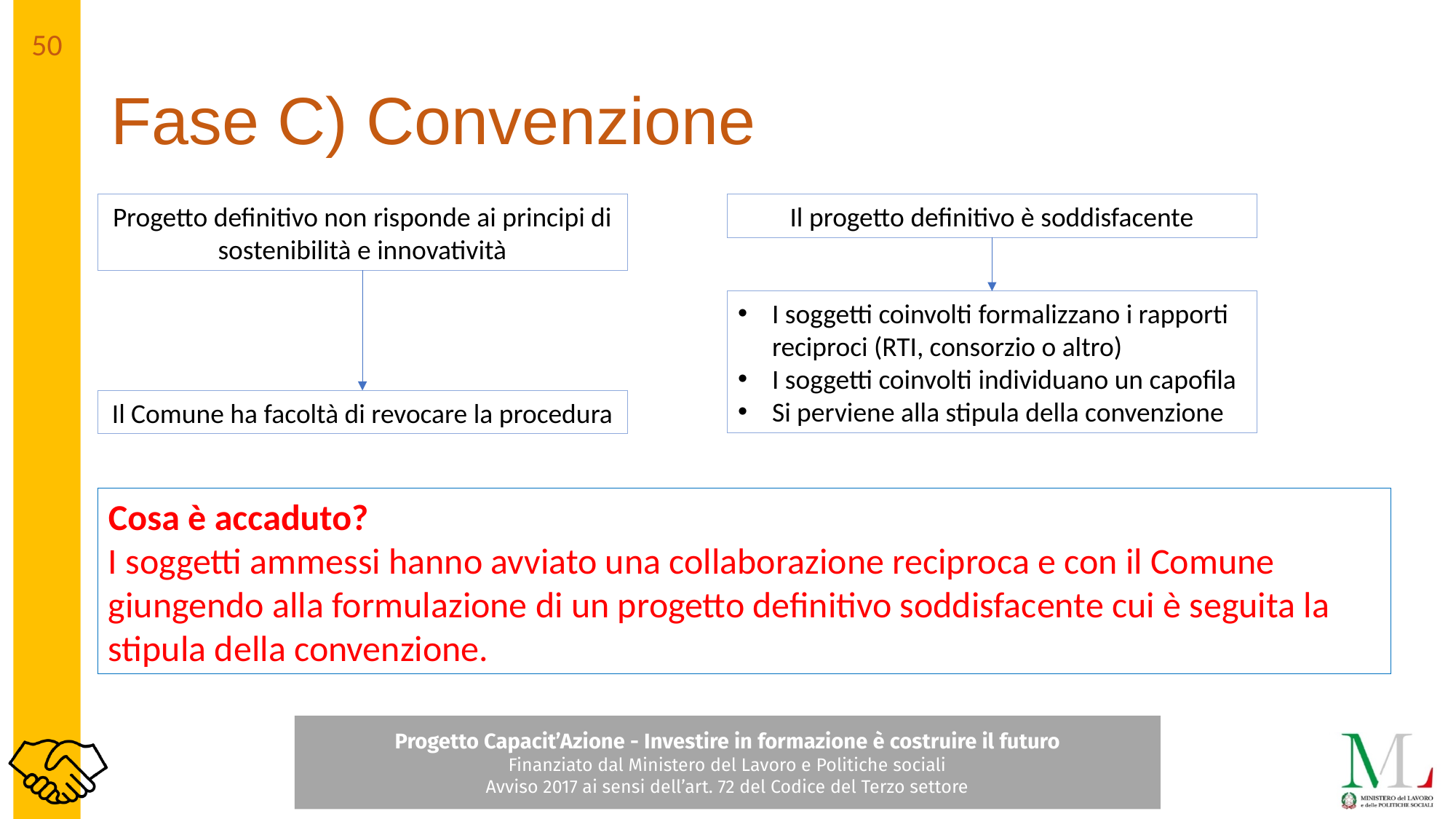

# Fase C) Convenzione
Il progetto definitivo è soddisfacente
Progetto definitivo non risponde ai principi di sostenibilità e innovatività
I soggetti coinvolti formalizzano i rapporti reciproci (RTI, consorzio o altro)
I soggetti coinvolti individuano un capofila
Si perviene alla stipula della convenzione
Il Comune ha facoltà di revocare la procedura
Cosa è accaduto?
I soggetti ammessi hanno avviato una collaborazione reciproca e con il Comune giungendo alla formulazione di un progetto definitivo soddisfacente cui è seguita la stipula della convenzione.
50